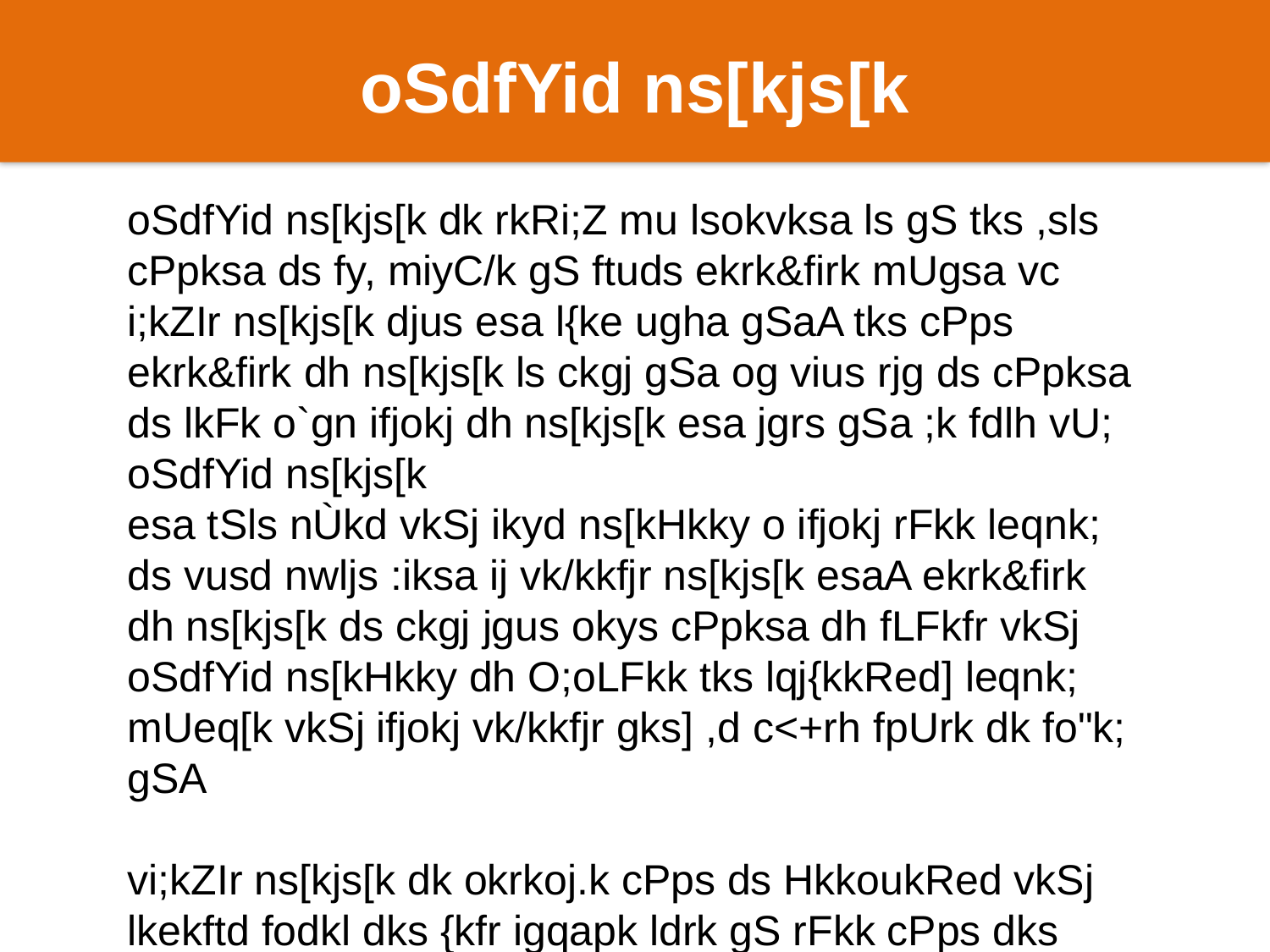

oSdfYid ns[kjs[k
oSdfYid ns[kjs[k dk rkRi;Z mu lsokvksa ls gS tks ,sls cPpksa ds fy, miyC/k gS ftuds ekrk&firk mUgsa vc i;kZIr ns[kjs[k djus esa l{ke ugha gSaA tks cPps ekrk&firk dh ns[kjs[k ls ckgj gSa og vius rjg ds cPpksa ds lkFk o`gn ifjokj dh ns[kjs[k esa jgrs gSa ;k fdlh vU; oSdfYid ns[kjs[k
esa tSls nÙkd vkSj ikyd ns[kHkky o ifjokj rFkk leqnk; ds vusd nwljs :iksa ij vk/kkfjr ns[kjs[k esaA ekrk&firk dh ns[kjs[k ds ckgj jgus okys cPpksa dh fLFkfr vkSj oSdfYid ns[kHkky dh O;oLFkk tks lqj{kkRed] leqnk; mUeq[k vkSj ifjokj vk/kkfjr gks] ,d c<+rh fpUrk dk fo"k; gSA

vi;kZIr ns[kjs[k dk okrkoj.k cPps ds HkkoukRed vkSj lkekftd fodkl dks {kfr igqapk ldrk gS rFkk cPps dks vR;Ur vlgk; fLFkfr esa igqapk ldrk gSA ,sls cPps fgalk] 'kks"k.k] nqO;Zogkj vkSj mis{kk ds f’kdkj gksus ds mPp tksf[ke esa gksrs gSa rFkk budh [kq’kgkyh dh vi;kZIr fuxjkuh dh
tkrh gSA